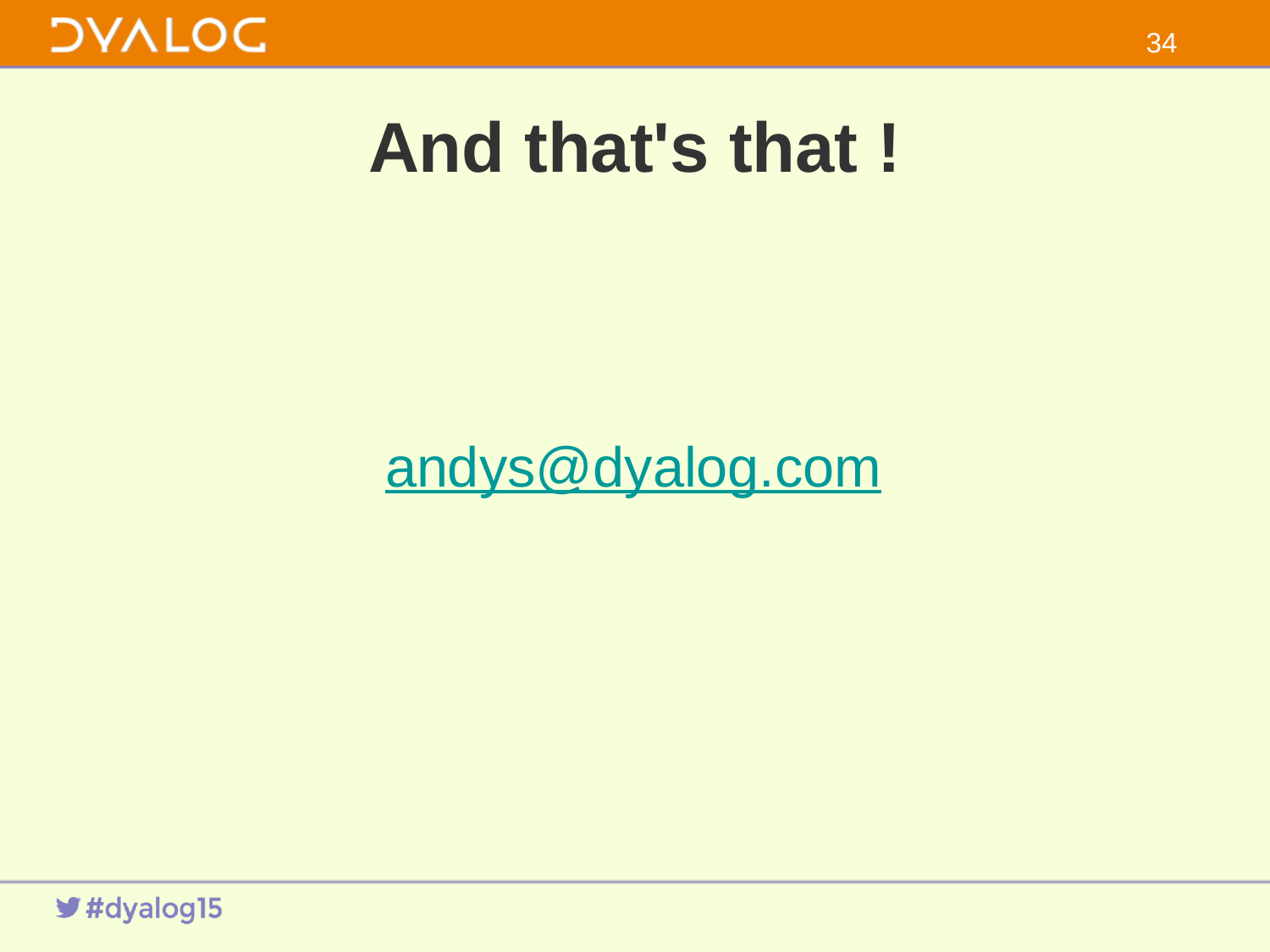

34
# And that's that !

andys@dyalog.com